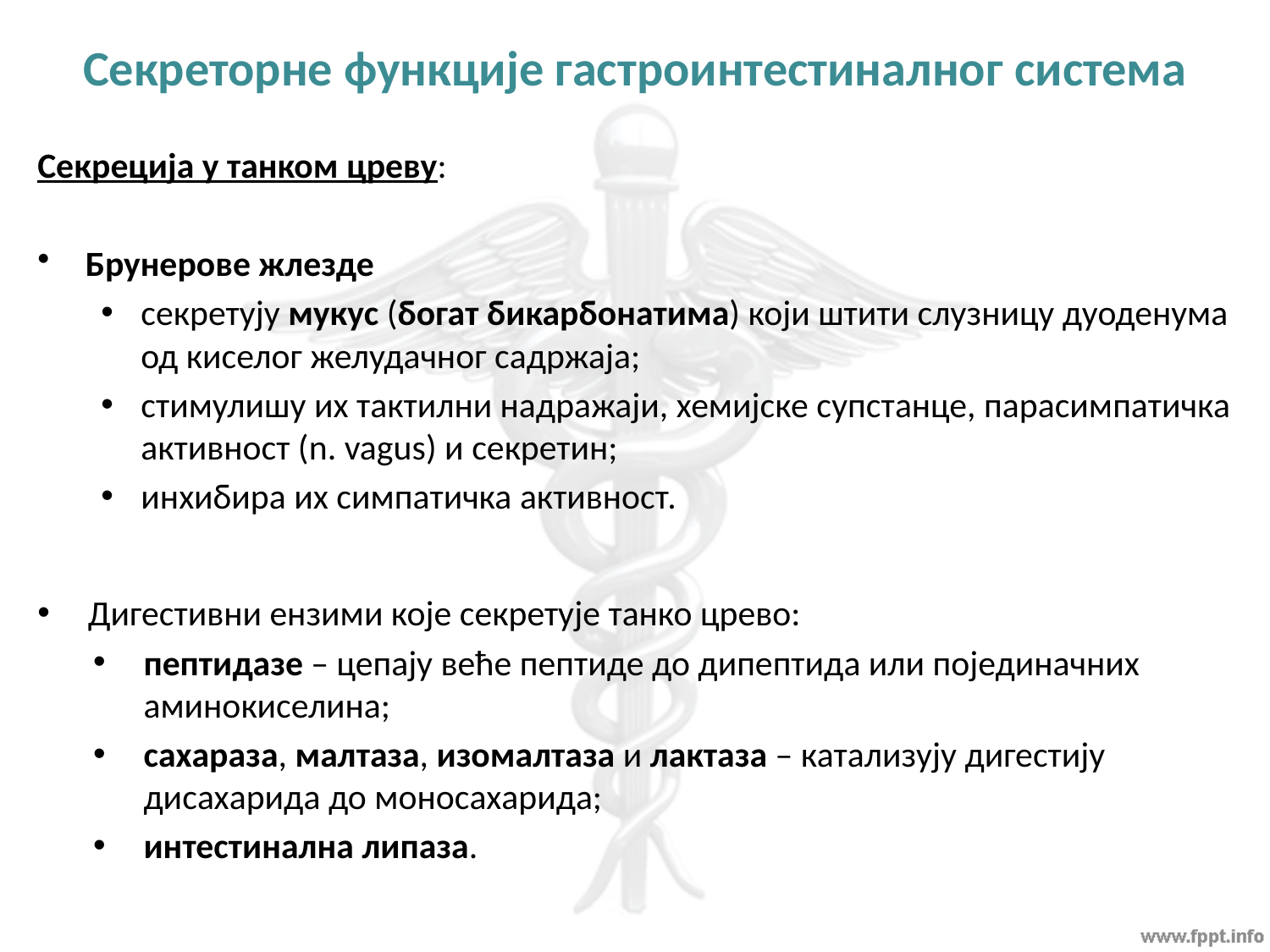

# Секреторне функције гастроинтестиналног система
Секреција у танком цреву:

Брунерове жлезде
секретују мукус (богат бикарбонатима) који штити слузницу дуоденума од киселог желудачног садржаја;
стимулишу их тактилни надражаји, хемијске супстанце, парасимпатичка активност (n. vagus) и секретин;
инхибира их симпатичка активност.

Дигестивни ензими које секретује танко црево:
пептидазе – цепају веће пептиде до дипептида или појединачних аминокиселина;
сахараза, малтаза, изомалтаза и лактаза – катализују дигестију дисахарида до моносахарида;
интестинална липаза.